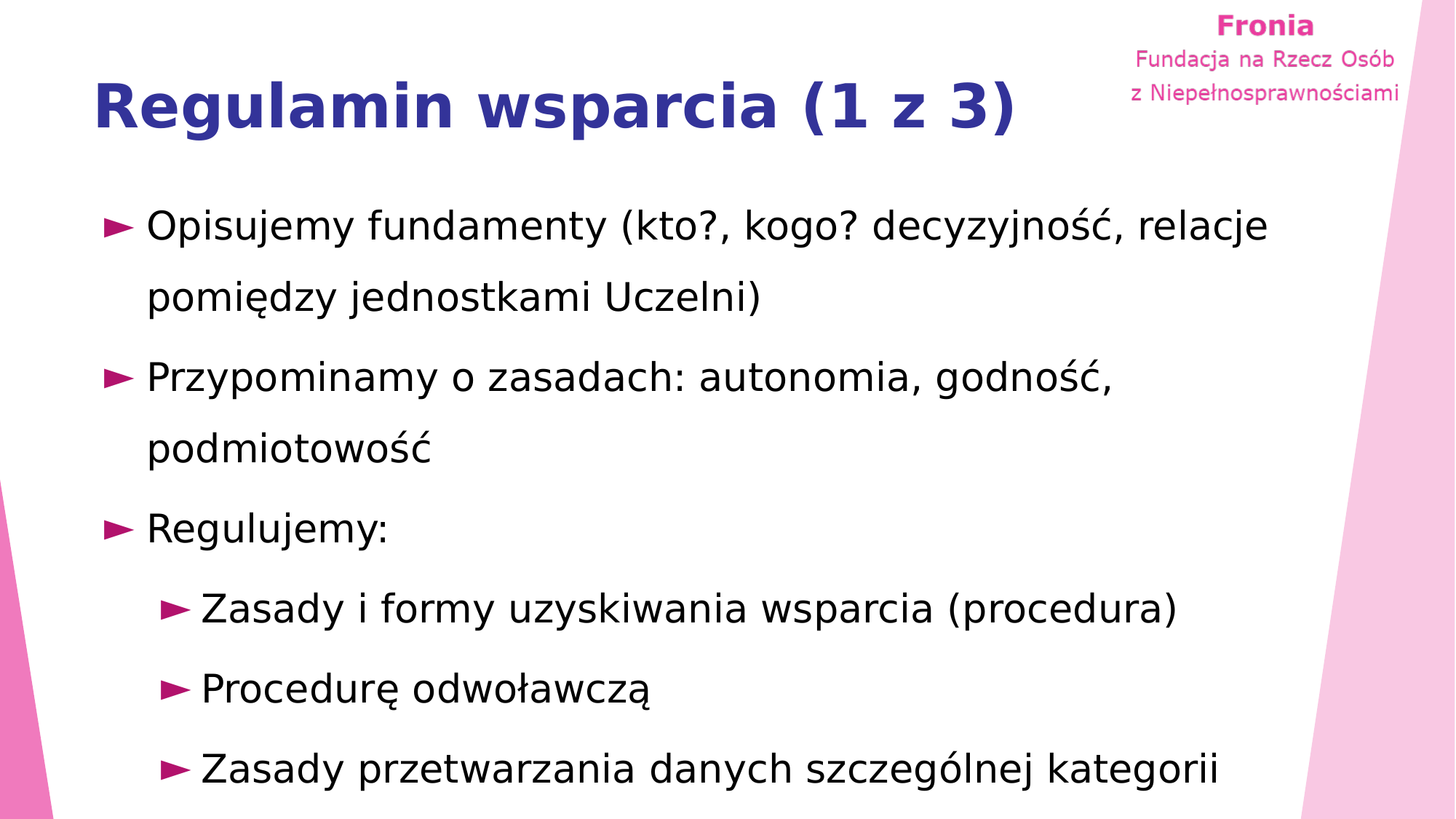

# Regulamin wsparcia (1 z 3)
Opisujemy fundamenty (kto?, kogo? decyzyjność, relacje pomiędzy jednostkami Uczelni)
Przypominamy o zasadach: autonomia, godność, podmiotowość
Regulujemy:
Zasady i formy uzyskiwania wsparcia (procedura)
Procedurę odwoławczą
Zasady przetwarzania danych szczególnej kategorii